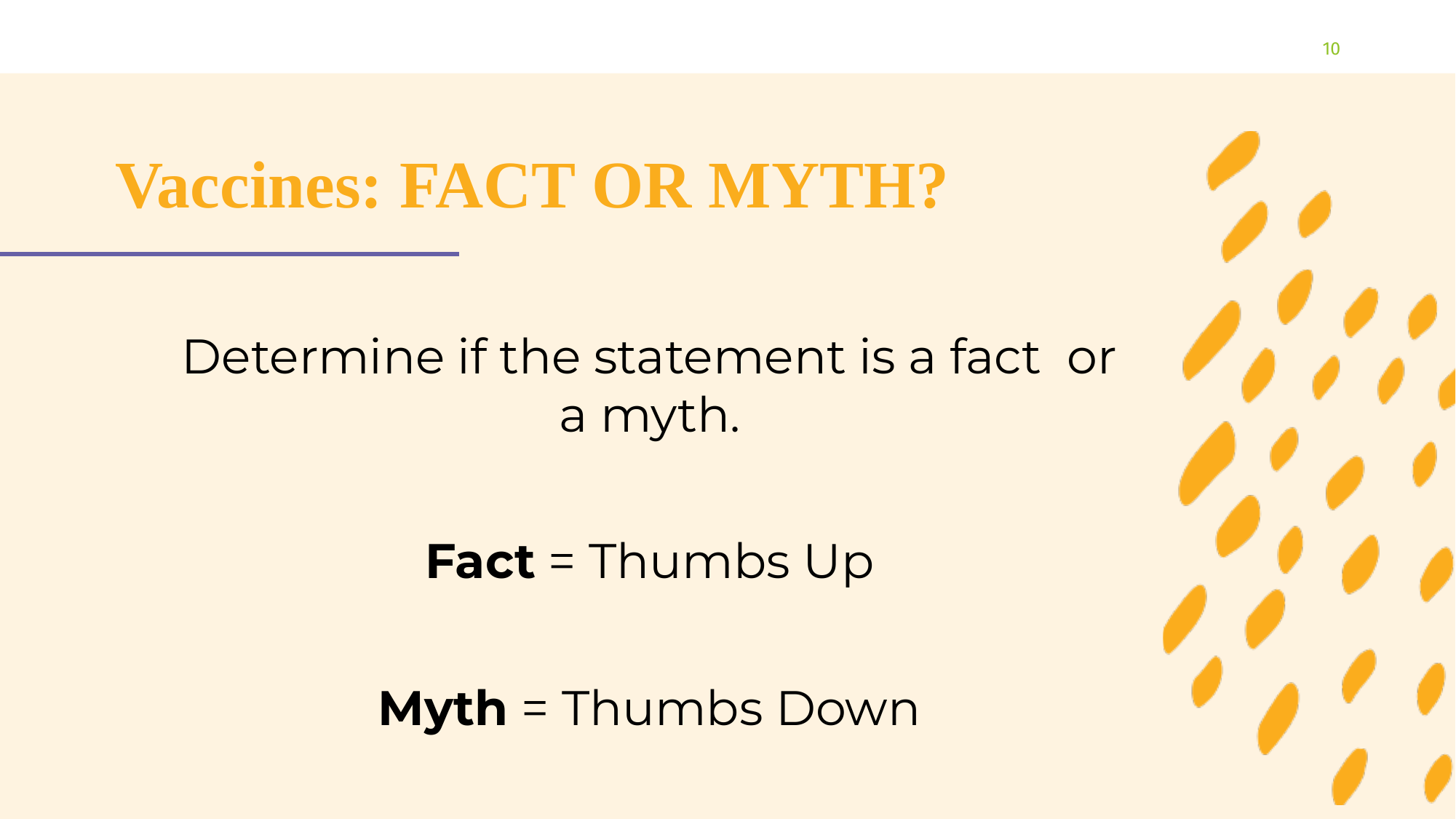

10
# Vaccines: FACT OR MYTH?
Determine if the statement is a fact  or a myth.

Fact = Thumbs Up

Myth = Thumbs Down